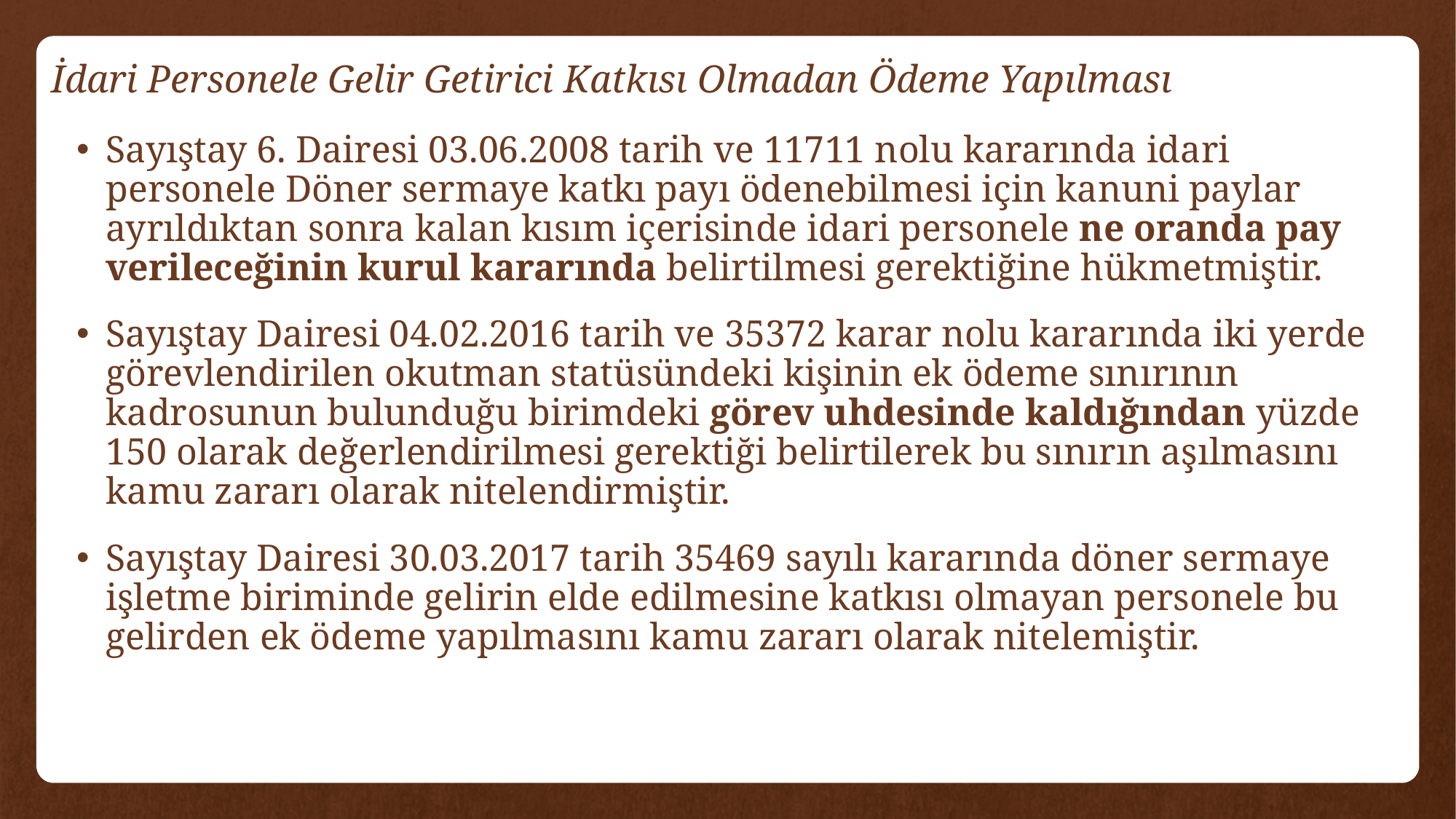

# İdari Personele Gelir Getirici Katkısı Olmadan Ödeme Yapılması
Sayıştay 6. Dairesi 03.06.2008 tarih ve 11711 nolu kararında idari personele Döner sermaye katkı payı ödenebilmesi için kanuni paylar ayrıldıktan sonra kalan kısım içerisinde idari personele ne oranda pay verileceğinin kurul kararında belirtilmesi gerektiğine hükmetmiştir.
Sayıştay Dairesi 04.02.2016 tarih ve 35372 karar nolu kararında iki yerde görevlendirilen okutman statüsündeki kişinin ek ödeme sınırının kadrosunun bulunduğu birimdeki görev uhdesinde kaldığından yüzde 150 olarak değerlendirilmesi gerektiği belirtilerek bu sınırın aşılmasını kamu zararı olarak nitelendirmiştir.
Sayıştay Dairesi 30.03.2017 tarih 35469 sayılı kararında döner sermaye işletme biriminde gelirin elde edilmesine katkısı olmayan personele bu gelirden ek ödeme yapılmasını kamu zararı olarak nitelemiştir.